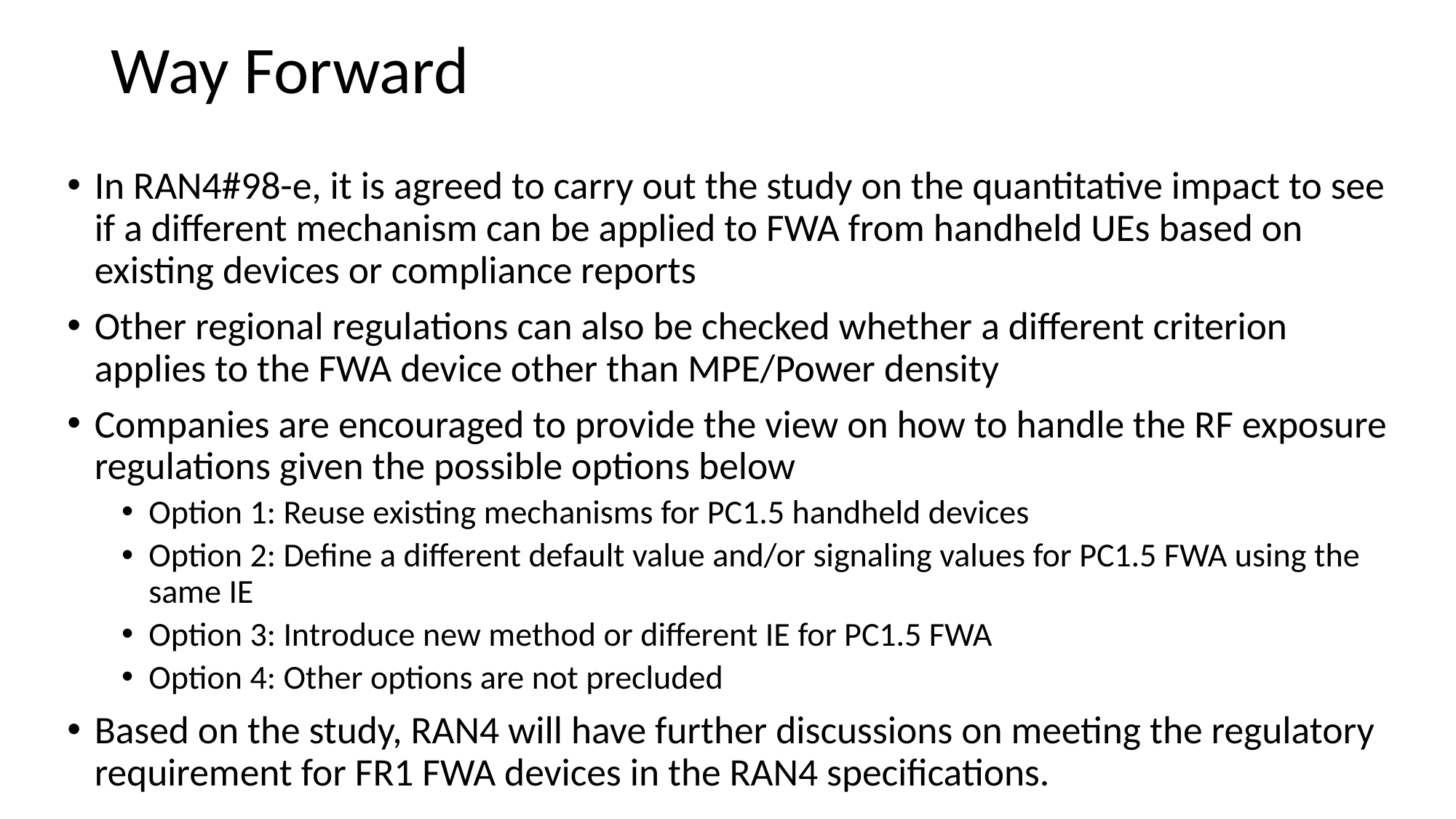

Way Forward
In RAN4#98-e, it is agreed to carry out the study on the quantitative impact to see if a different mechanism can be applied to FWA from handheld UEs based on existing devices or compliance reports
Other regional regulations can also be checked whether a different criterion applies to the FWA device other than MPE/Power density
Companies are encouraged to provide the view on how to handle the RF exposure regulations given the possible options below
Option 1: Reuse existing mechanisms for PC1.5 handheld devices
Option 2: Define a different default value and/or signaling values for PC1.5 FWA using the same IE
Option 3: Introduce new method or different IE for PC1.5 FWA
Option 4: Other options are not precluded
Based on the study, RAN4 will have further discussions on meeting the regulatory requirement for FR1 FWA devices in the RAN4 specifications.